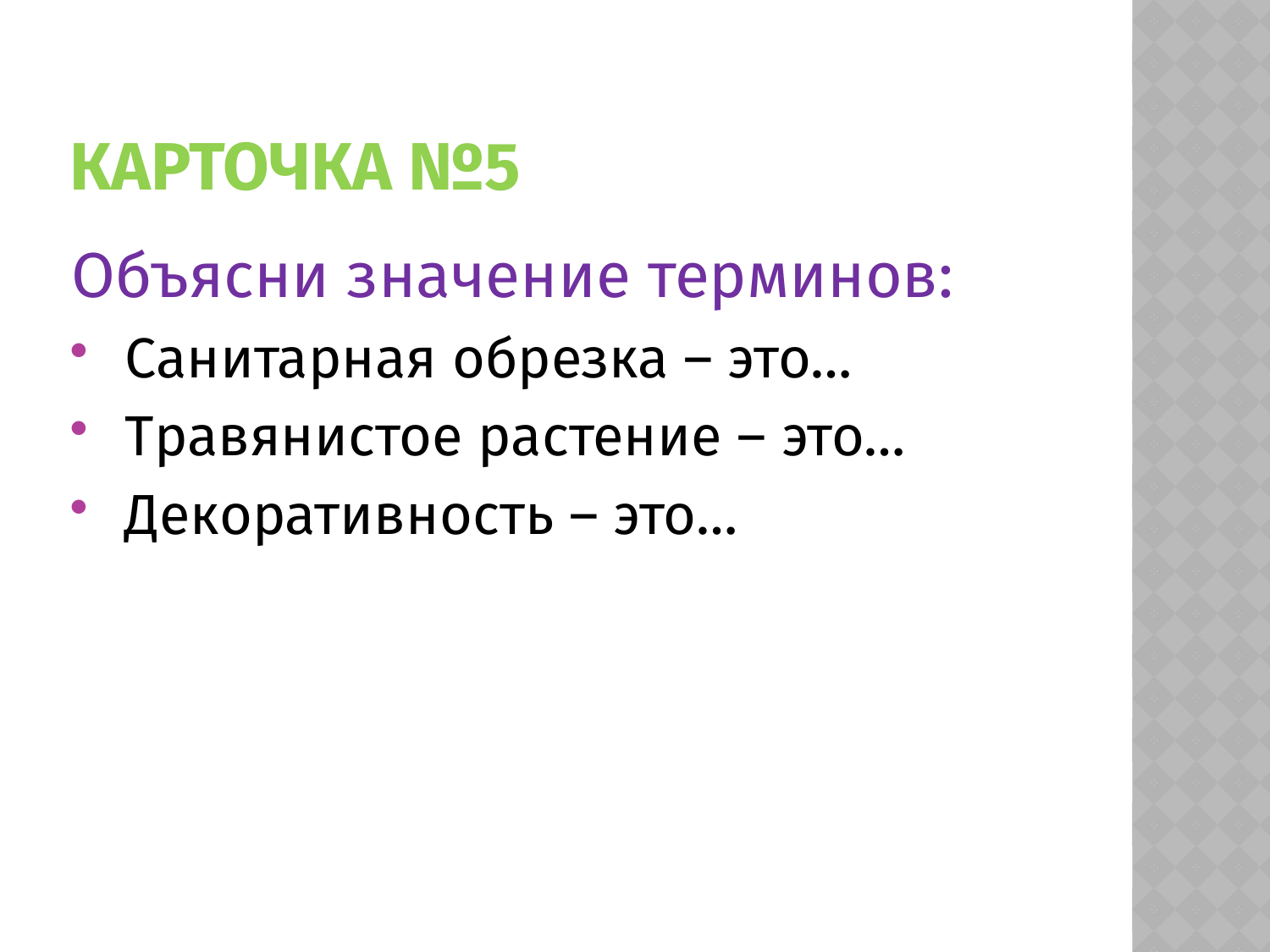

# Карточка №5
Объясни значение терминов:
 Санитарная обрезка – это…
 Травянистое растение – это…
 Декоративность – это…